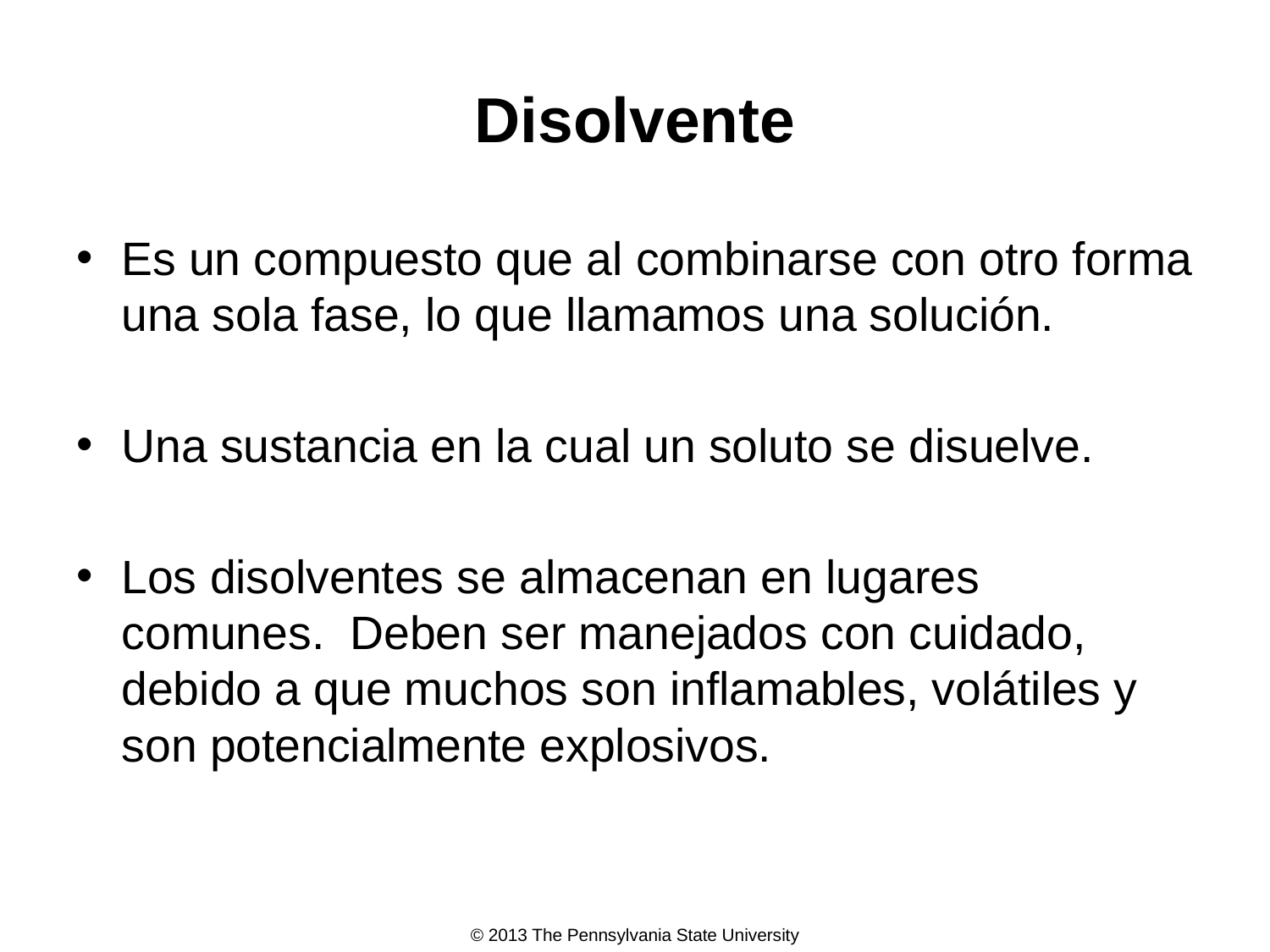

# Disolvente
Es un compuesto que al combinarse con otro forma una sola fase, lo que llamamos una solución.

Una sustancia en la cual un soluto se disuelve.

Los disolventes se almacenan en lugares comunes.  Deben ser manejados con cuidado, debido a que muchos son inflamables, volátiles y son potencialmente explosivos.